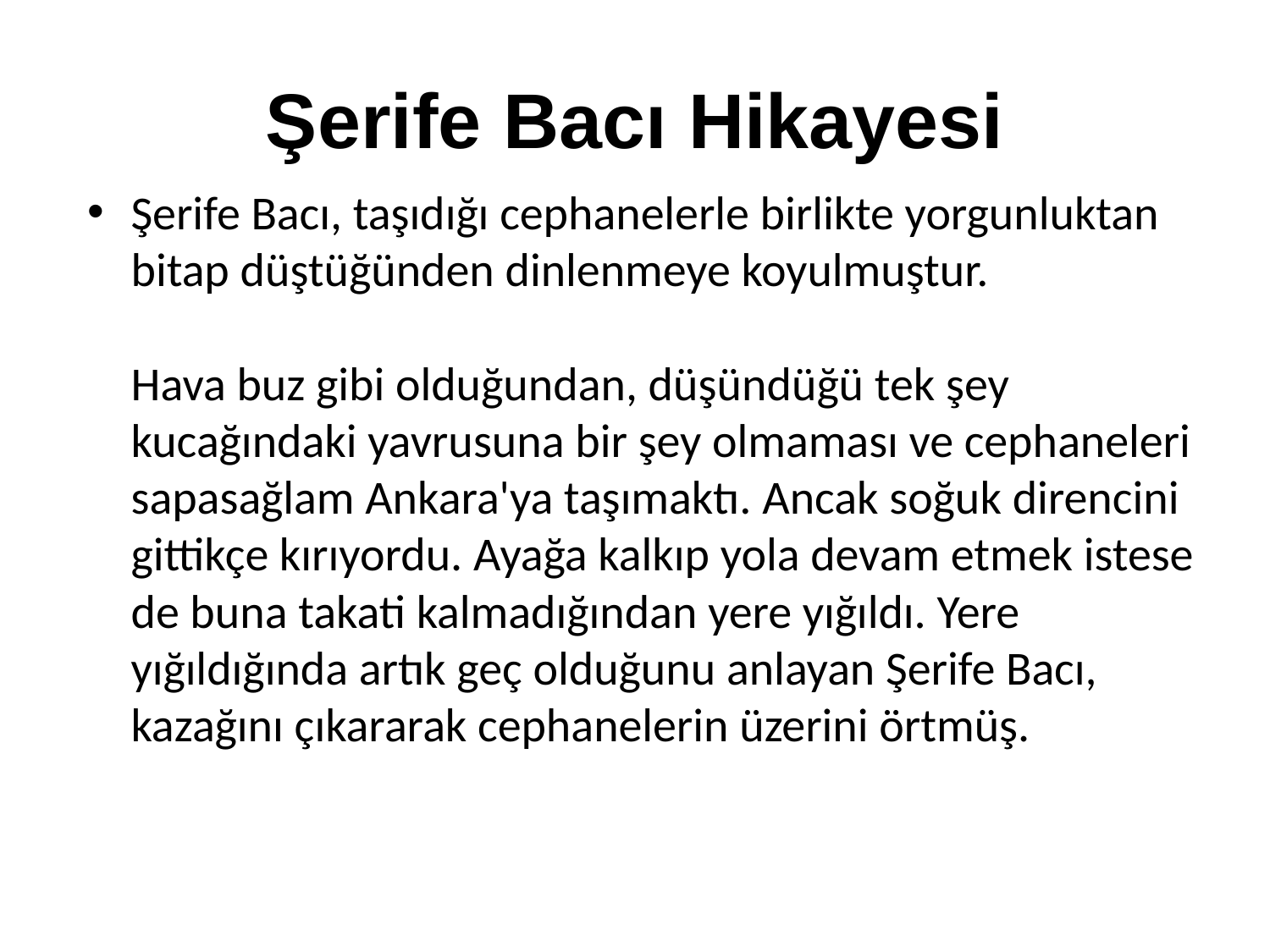

# Şerife Bacı Hikayesi
Şerife Bacı, taşıdığı cephanelerle birlikte yorgunluktan bitap düştüğünden dinlenmeye koyulmuştur.
Hava buz gibi olduğundan, düşündüğü tek şey kucağındaki yavrusuna bir şey olmaması ve cephaneleri sapasağlam Ankara'ya taşımaktı. Ancak soğuk direncini gittikçe kırıyordu. Ayağa kalkıp yola devam etmek istese de buna takati kalmadığından yere yığıldı. Yere yığıldığında artık geç olduğunu anlayan Şerife Bacı, kazağını çıkararak cephanelerin üzerini örtmüş.